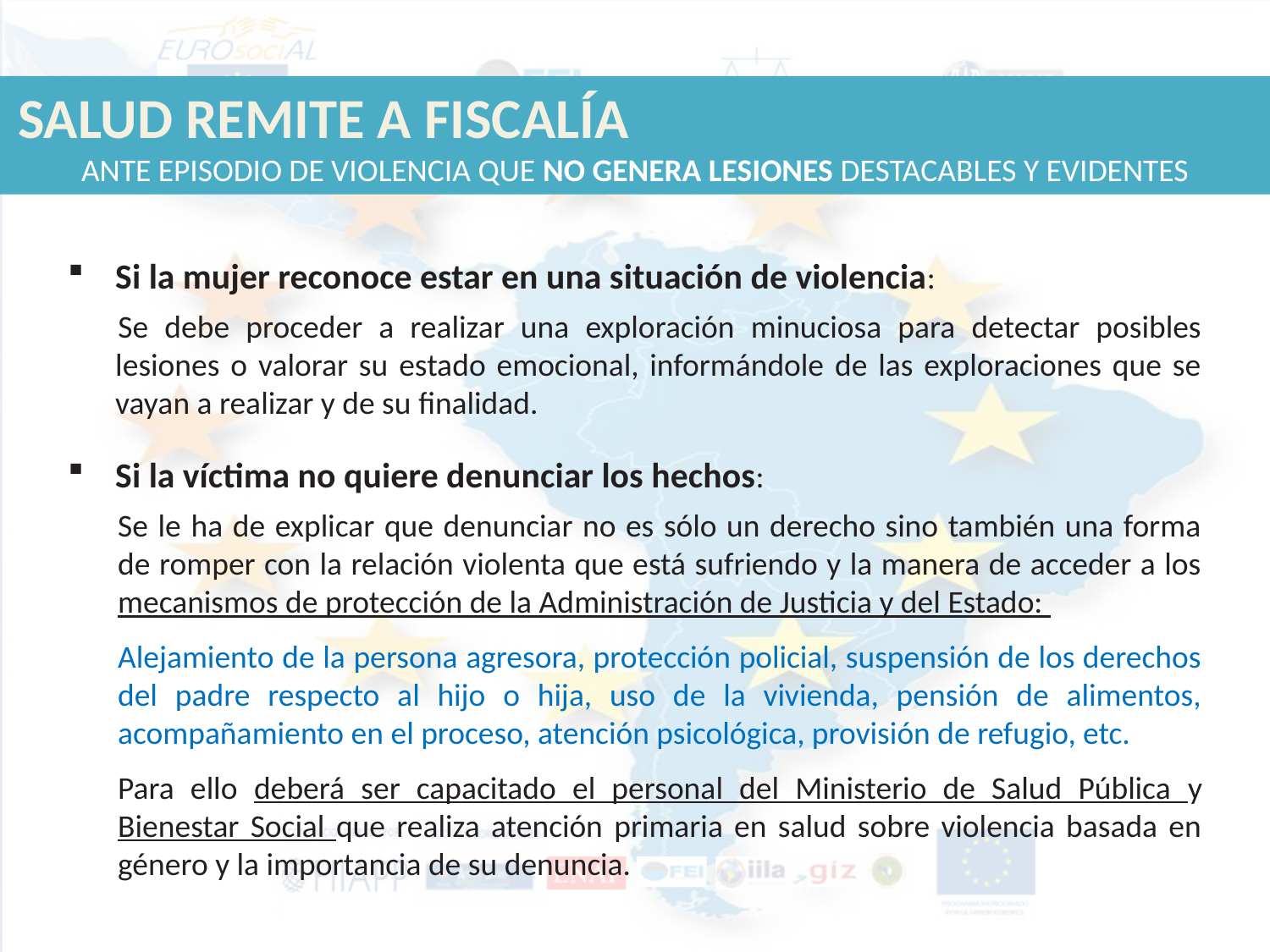

SALUD REMITE A FISCALÍA                                                  ANTE EPISODIO DE VIOLENCIA QUE NO GENERA LESIONES DESTACABLES Y EVIDENTES
Si la mujer reconoce estar en una situación de violencia:
Se debe proceder a realizar una exploración minuciosa para detectar posibles lesiones o valorar su estado emocional, informándole de las exploraciones que se vayan a realizar y de su finalidad.

Si la víctima no quiere denunciar los hechos:
Se le ha de explicar que denunciar no es sólo un derecho sino también una forma de romper con la relación violenta que está sufriendo y la manera de acceder a los mecanismos de protección de la Administración de Justicia y del Estado:

Alejamiento de la persona agresora, protección policial, suspensión de los derechos del padre respecto al hijo o hija, uso de la vivienda, pensión de alimentos, acompañamiento en el proceso, atención psicológica, provisión de refugio, etc.

Para ello deberá ser capacitado el personal del Ministerio de Salud Pública y Bienestar Social que realiza atención primaria en salud sobre violencia basada en género y la importancia de su denuncia.